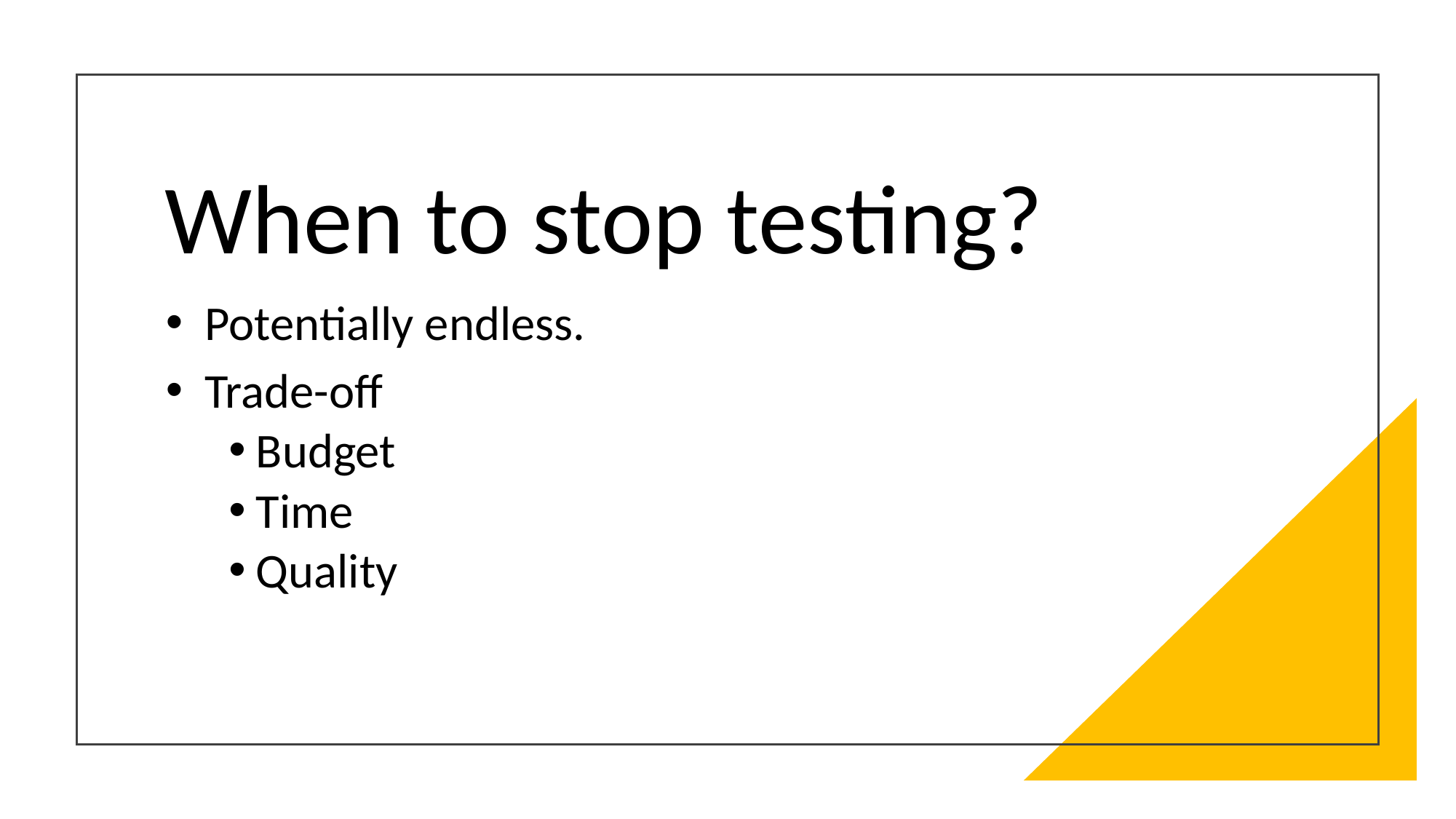

# When to stop testing?
Potentially endless.
Trade-off
Budget
Time
Quality